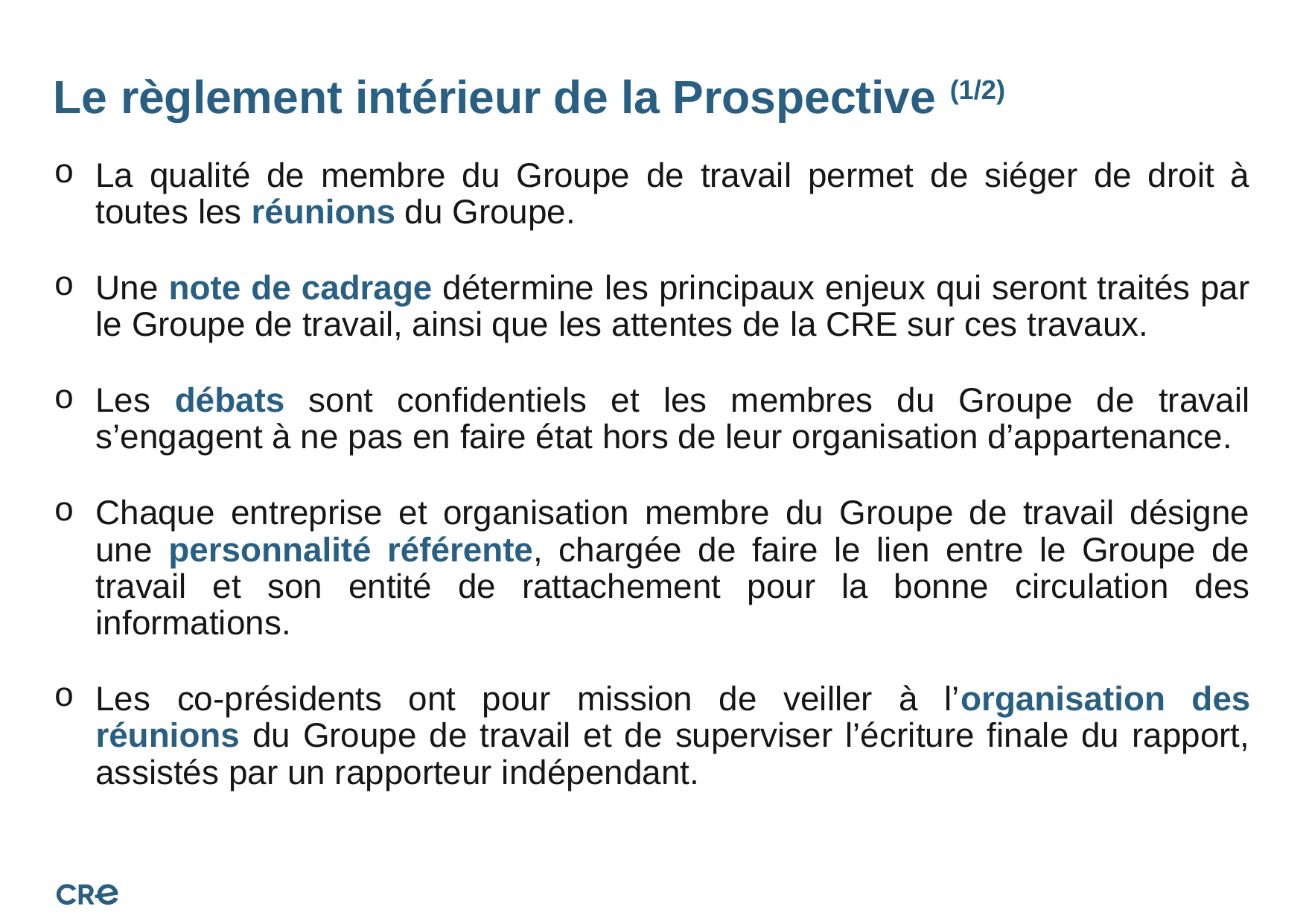

# Le règlement intérieur de la Prospective (1/2)
La qualité de membre du Groupe de travail permet de siéger de droit à toutes les réunions du Groupe.
Une note de cadrage détermine les principaux enjeux qui seront traités par le Groupe de travail, ainsi que les attentes de la CRE sur ces travaux.
Les débats sont confidentiels et les membres du Groupe de travail s’engagent à ne pas en faire état hors de leur organisation d’appartenance.
Chaque entreprise et organisation membre du Groupe de travail désigne une personnalité référente, chargée de faire le lien entre le Groupe de travail et son entité de rattachement pour la bonne circulation des informations.
Les co-présidents ont pour mission de veiller à l’organisation des réunions du Groupe de travail et de superviser l’écriture finale du rapport, assistés par un rapporteur indépendant.